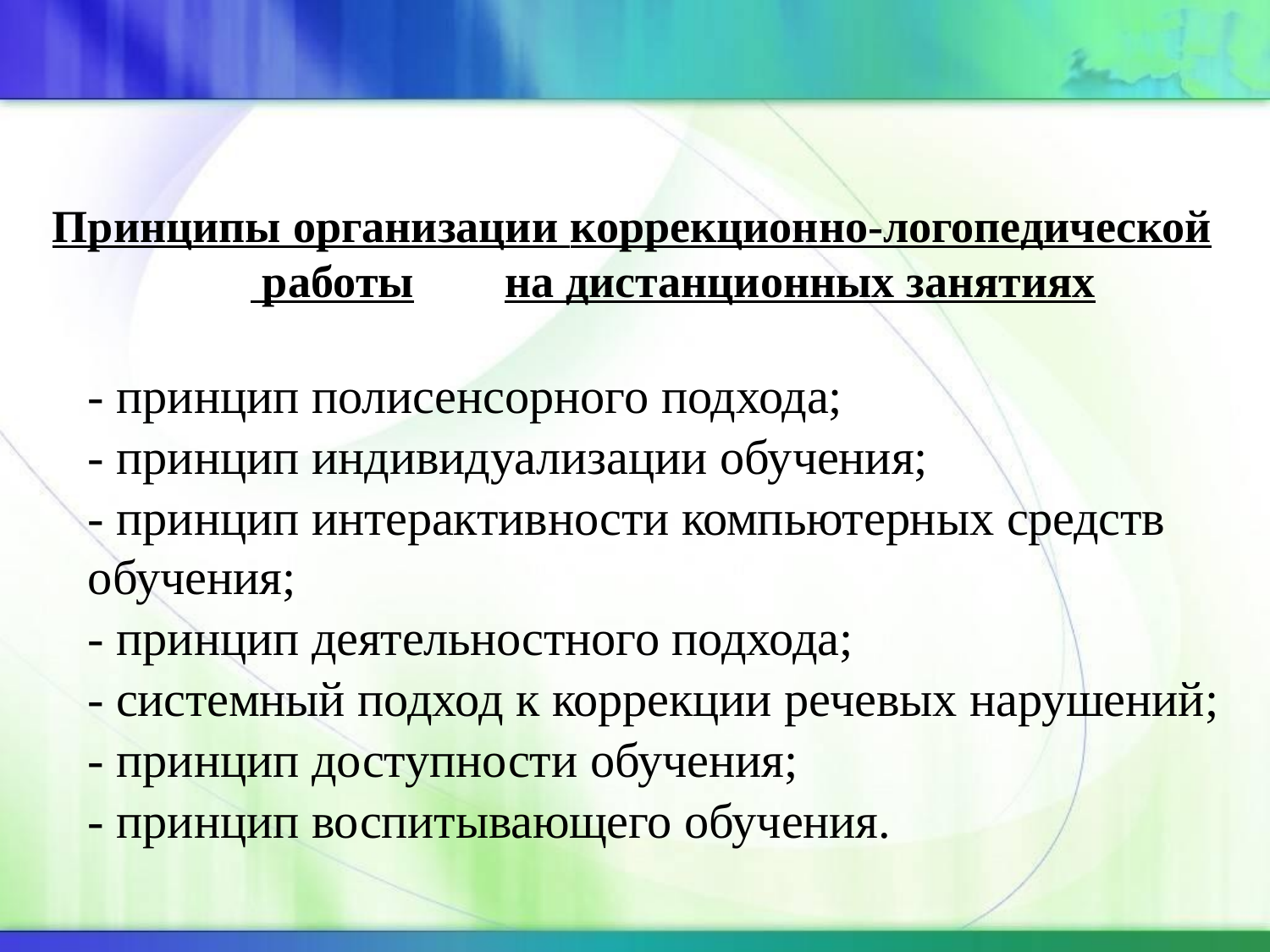

# Принципы организации коррекционно-логопедической  работы	на дистанционных занятиях
- принцип полисенсорного подхода;
- принцип индивидуализации обучения;
- принцип интерактивности компьютерных средств  обучения;
- принцип деятельностного подхода;
- системный подход к коррекции речевых нарушений;
- принцип доступности обучения;
- принцип воспитывающего обучения.